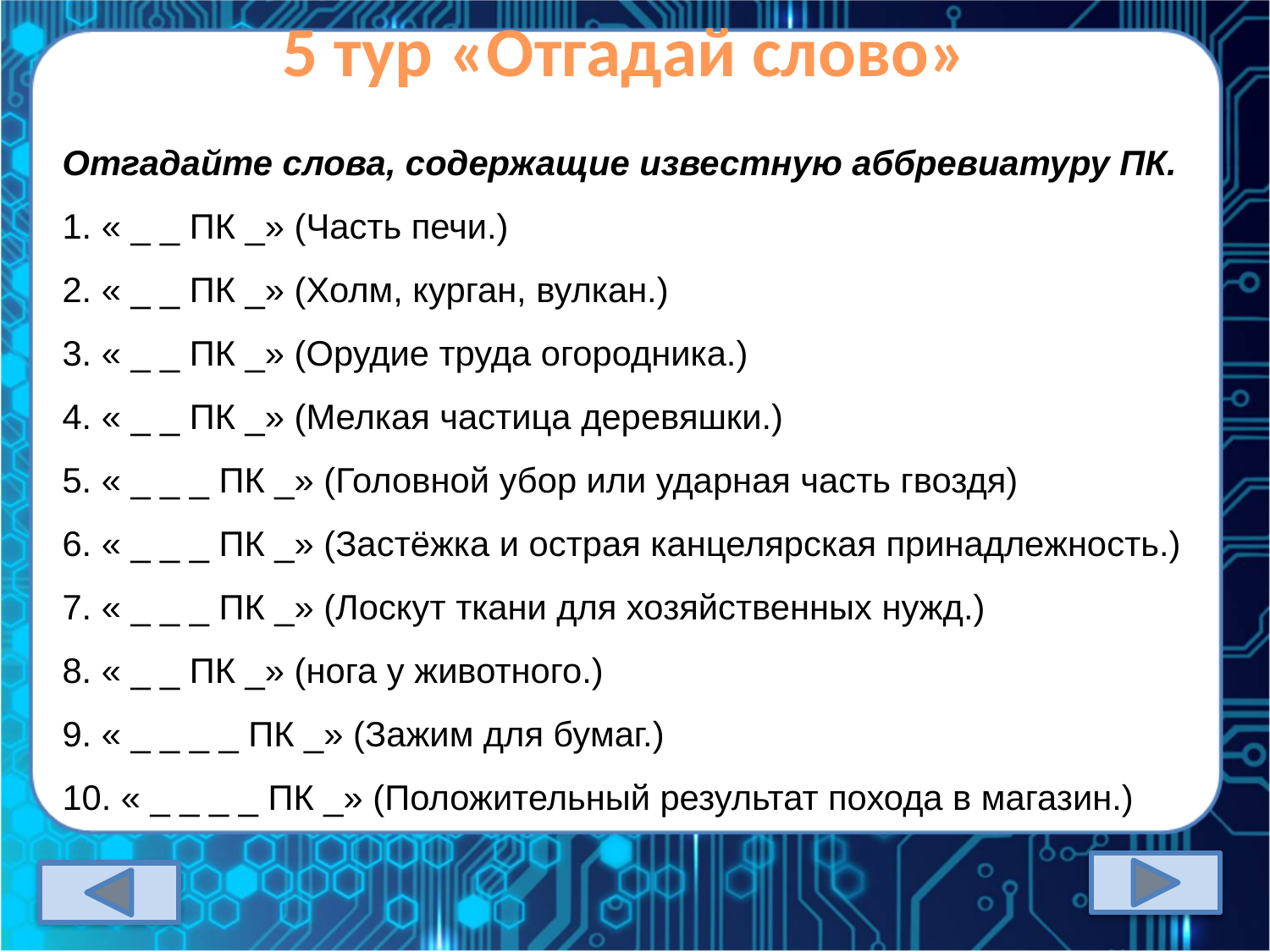

5 тур «Отгадай слово»
Отгадайте слова, содержащие известную аббревиатуру ПК.
1. « _ _ ПК _» (Часть печи.)
2. « _ _ ПК _» (Холм, курган, вулкан.)
3. « _ _ ПК _» (Орудие труда огородника.)
4. « _ _ ПК _» (Мелкая частица деревяшки.)
5. « _ _ _ ПК _» (Головной убор или ударная часть гвоздя)
6. « _ _ _ ПК _» (Застёжка и острая канцелярская принадлежность.)
7. « _ _ _ ПК _» (Лоскут ткани для хозяйственных нужд.)
8. « _ _ ПК _» (нога у животного.)
9. « _ _ _ _ ПК _» (Зажим для бумаг.)
10. « _ _ _ _ ПК _» (Положительный результат похода в магазин.)